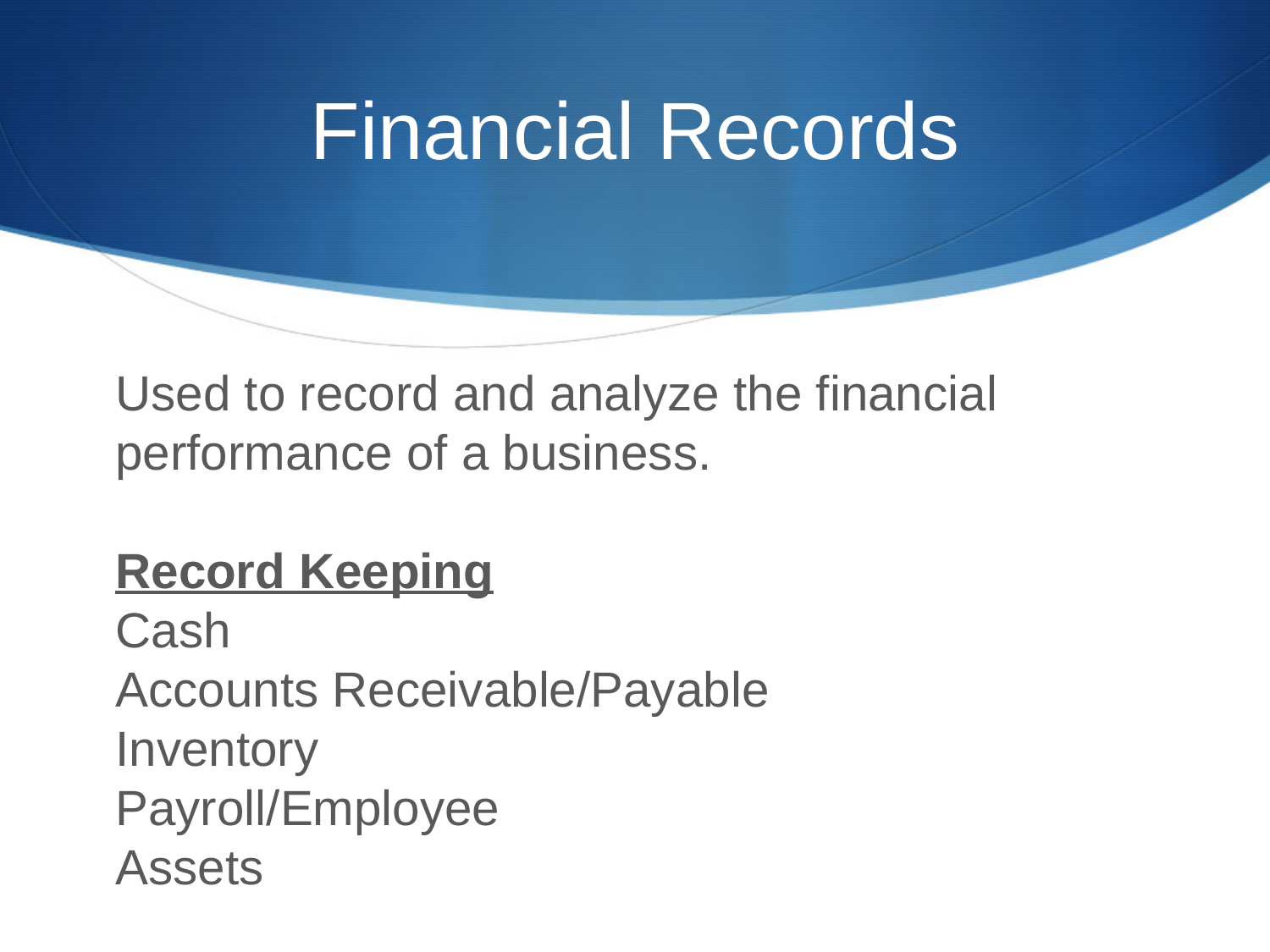

# Financial Records
Used to record and analyze the financial performance of a business.

Record Keeping
Cash
Accounts Receivable/Payable
Inventory
Payroll/Employee
Assets